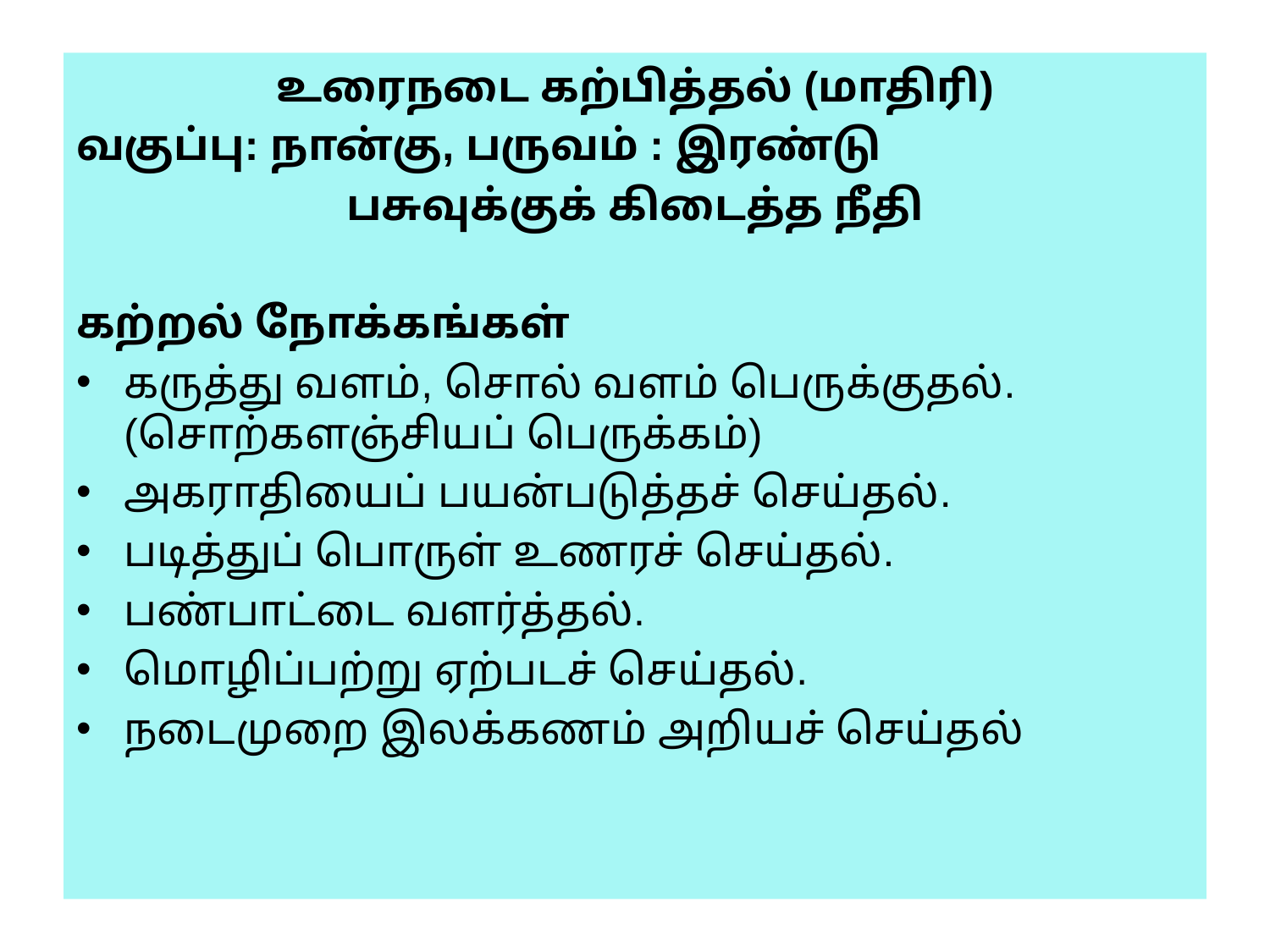

உரைநடை கற்பித்தல் (மாதிரி)
வகுப்பு: நான்கு, பருவம் : இரண்டு
பசுவுக்குக் கிடைத்த நீதி

கற்றல் நோக்கங்கள்
கருத்து வளம், சொல் வளம் பெருக்குதல். (சொற்களஞ்சியப் பெருக்கம்)
அகராதியைப் பயன்படுத்தச் செய்தல்.
படித்துப் பொருள் உணரச் செய்தல்.
பண்பாட்டை வளர்த்தல்.
மொழிப்பற்று ஏற்படச் செய்தல்.
நடைமுறை இலக்கணம் அறியச் செய்தல்